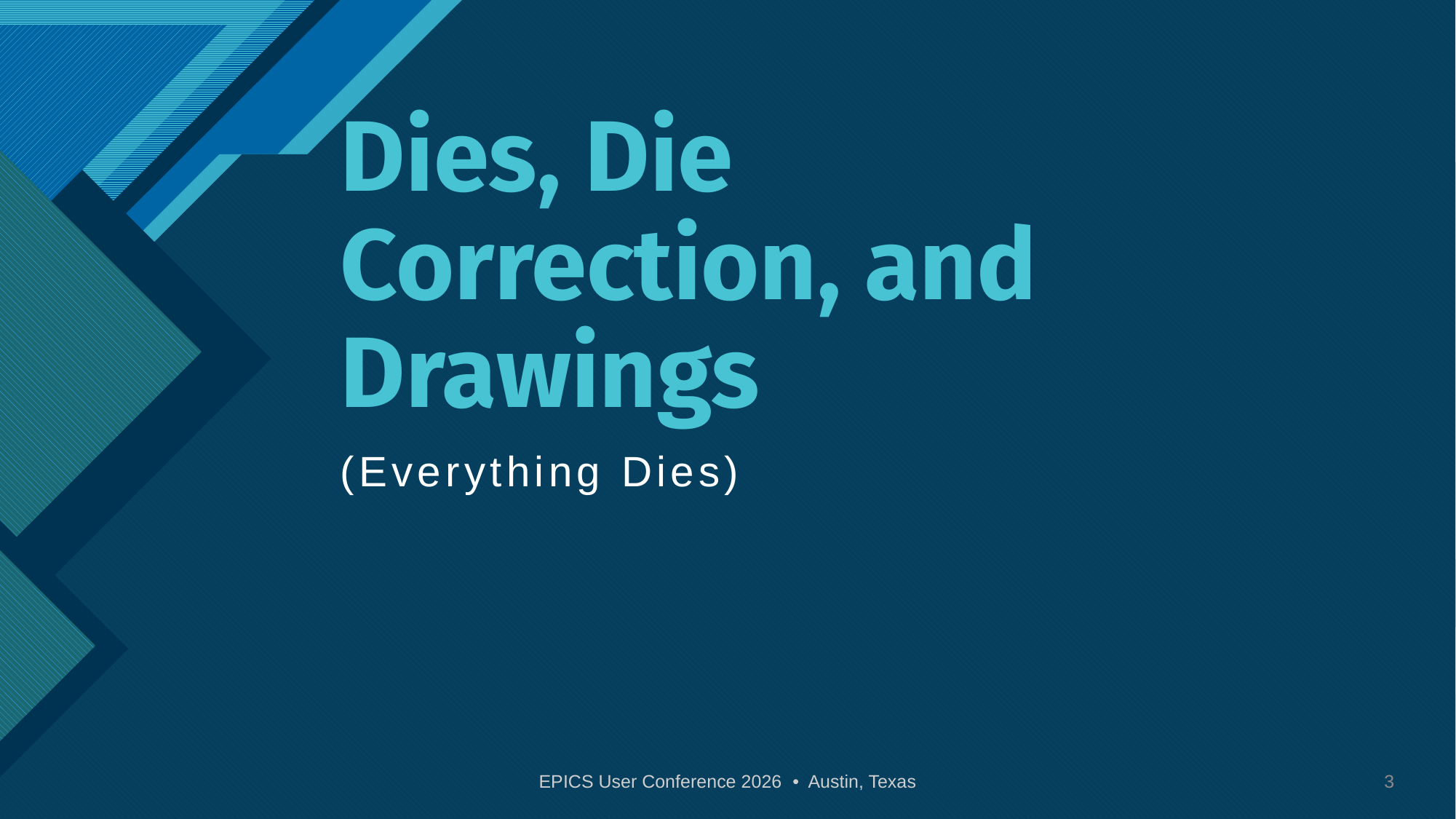

# Dies, Die Correction, and Drawings
(Everything Dies)
EPICS User Conference 2026  •  Austin, Texas
3